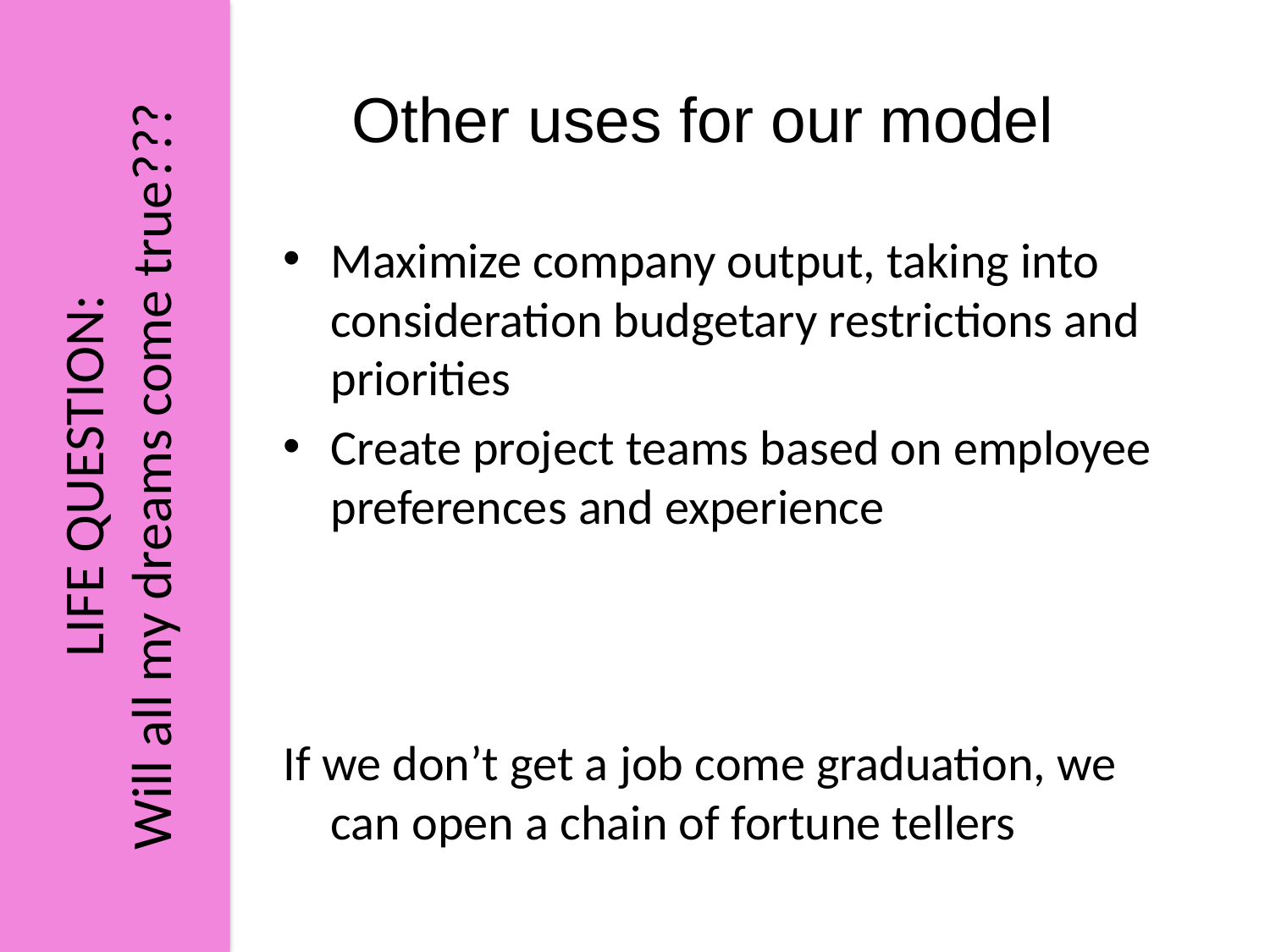

LIFE QUESTION:
Will all my dreams come true???
# Other uses for our model
Maximize company output, taking into consideration budgetary restrictions and priorities
Create project teams based on employee preferences and experience
If we don’t get a job come graduation, we can open a chain of fortune tellers